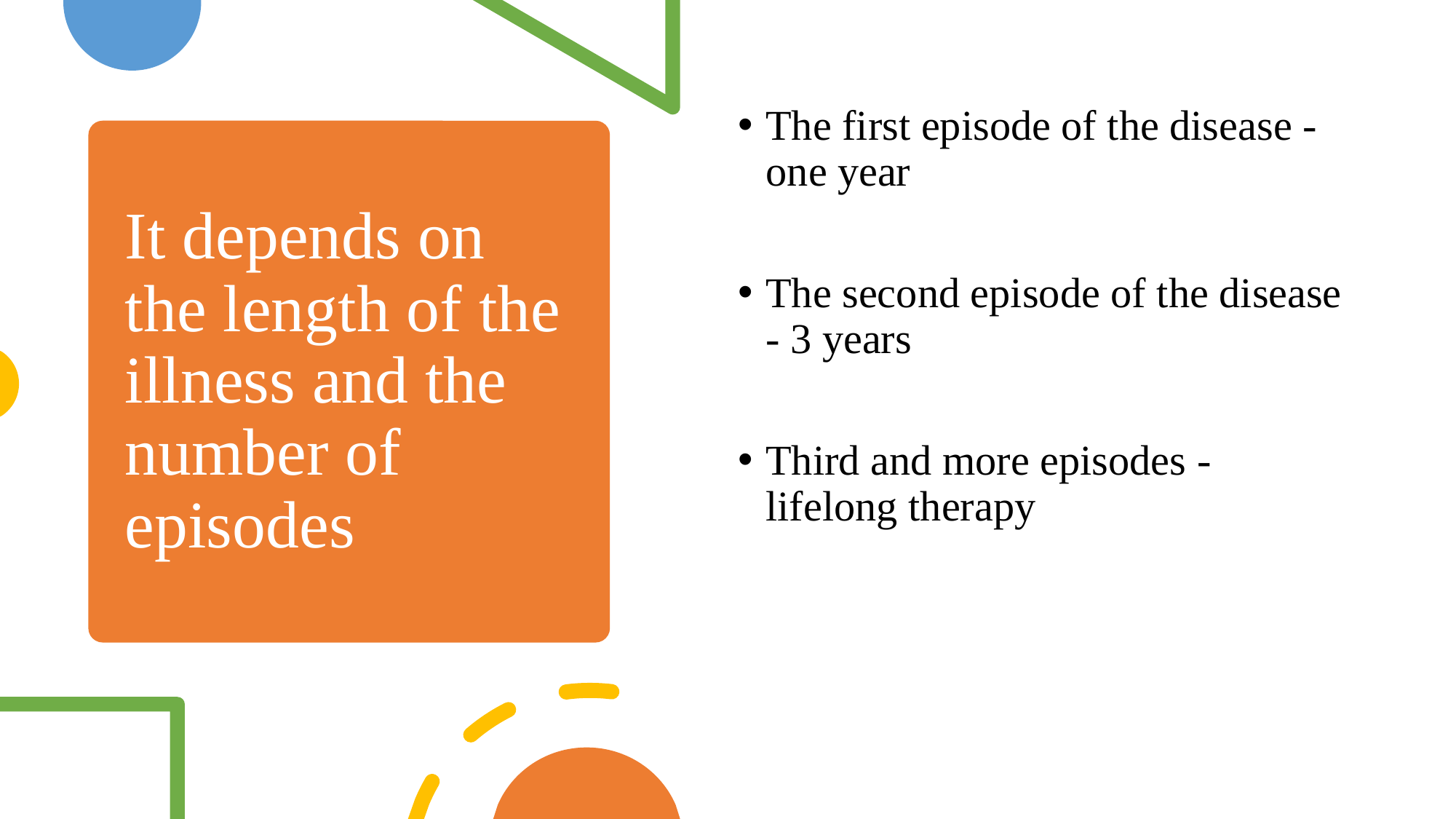

The first episode of the disease - one year

The second episode of the disease - 3 years

Third and more episodes - lifelong therapy

# It depends on the length of the illness and the number of episodes